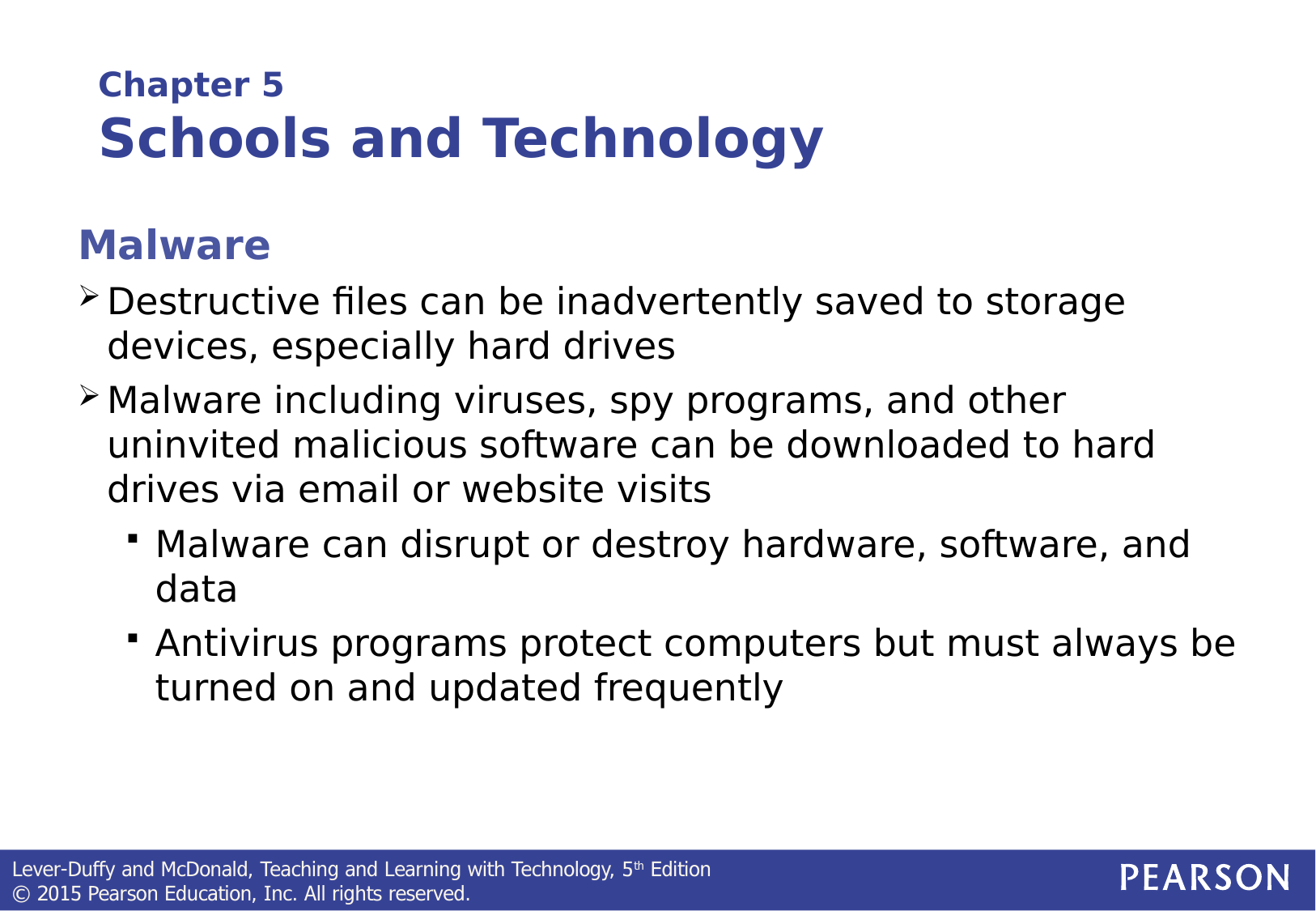

Chapter 5
Schools and Technology
Malware
Destructive files can be inadvertently saved to storage devices, especially hard drives
Malware including viruses, spy programs, and other uninvited malicious software can be downloaded to hard drives via email or website visits
Malware can disrupt or destroy hardware, software, and data
Antivirus programs protect computers but must always be turned on and updated frequently